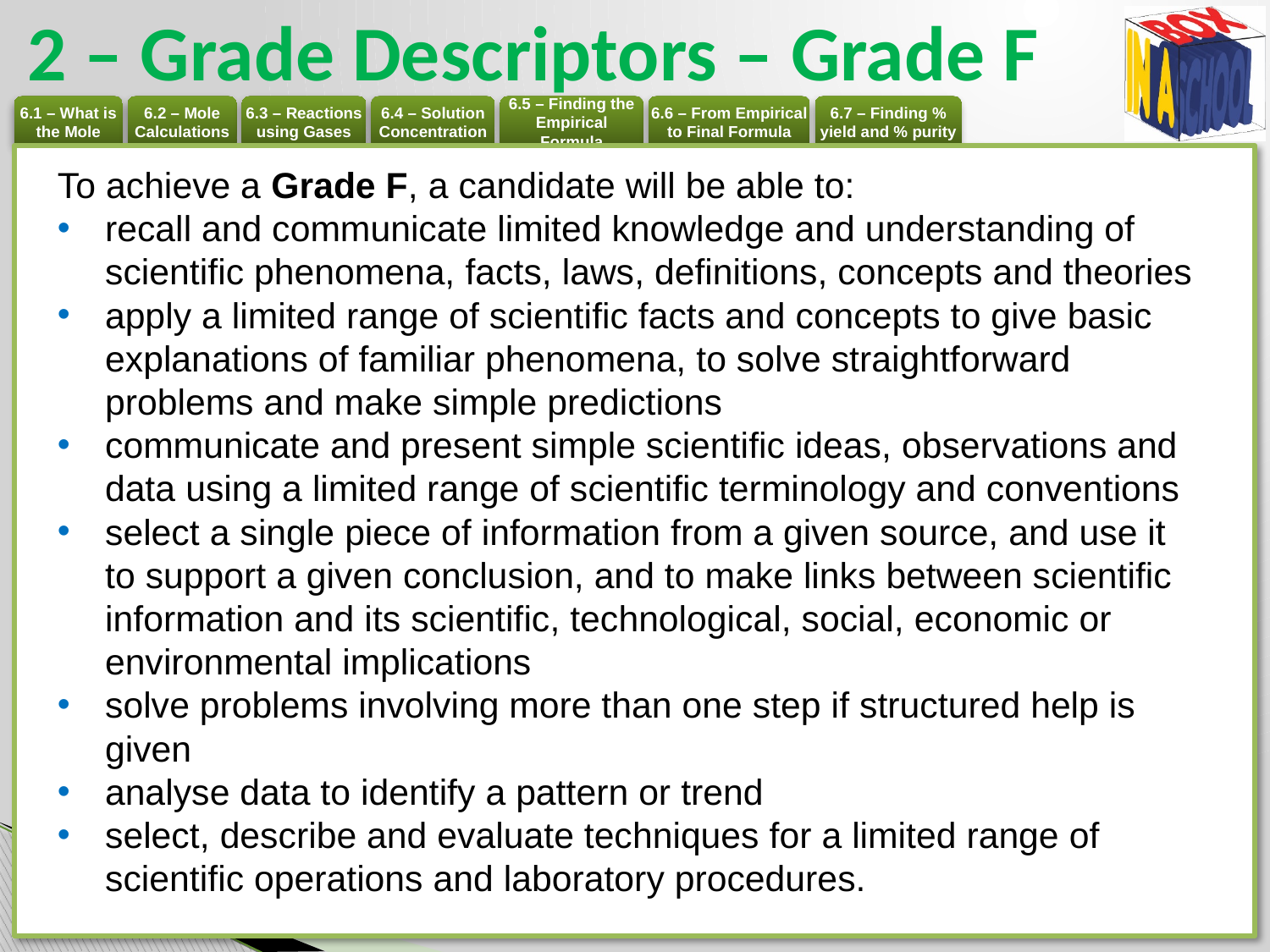

# 2 – Grade Descriptors – Grade F
To achieve a Grade F, a candidate will be able to:
recall and communicate limited knowledge and understanding of scientific phenomena, facts, laws, definitions, concepts and theories
apply a limited range of scientific facts and concepts to give basic explanations of familiar phenomena, to solve straightforward problems and make simple predictions
communicate and present simple scientific ideas, observations and data using a limited range of scientific terminology and conventions
select a single piece of information from a given source, and use it to support a given conclusion, and to make links between scientific information and its scientific, technological, social, economic or environmental implications
solve problems involving more than one step if structured help is given
analyse data to identify a pattern or trend
select, describe and evaluate techniques for a limited range of scientific operations and laboratory procedures.